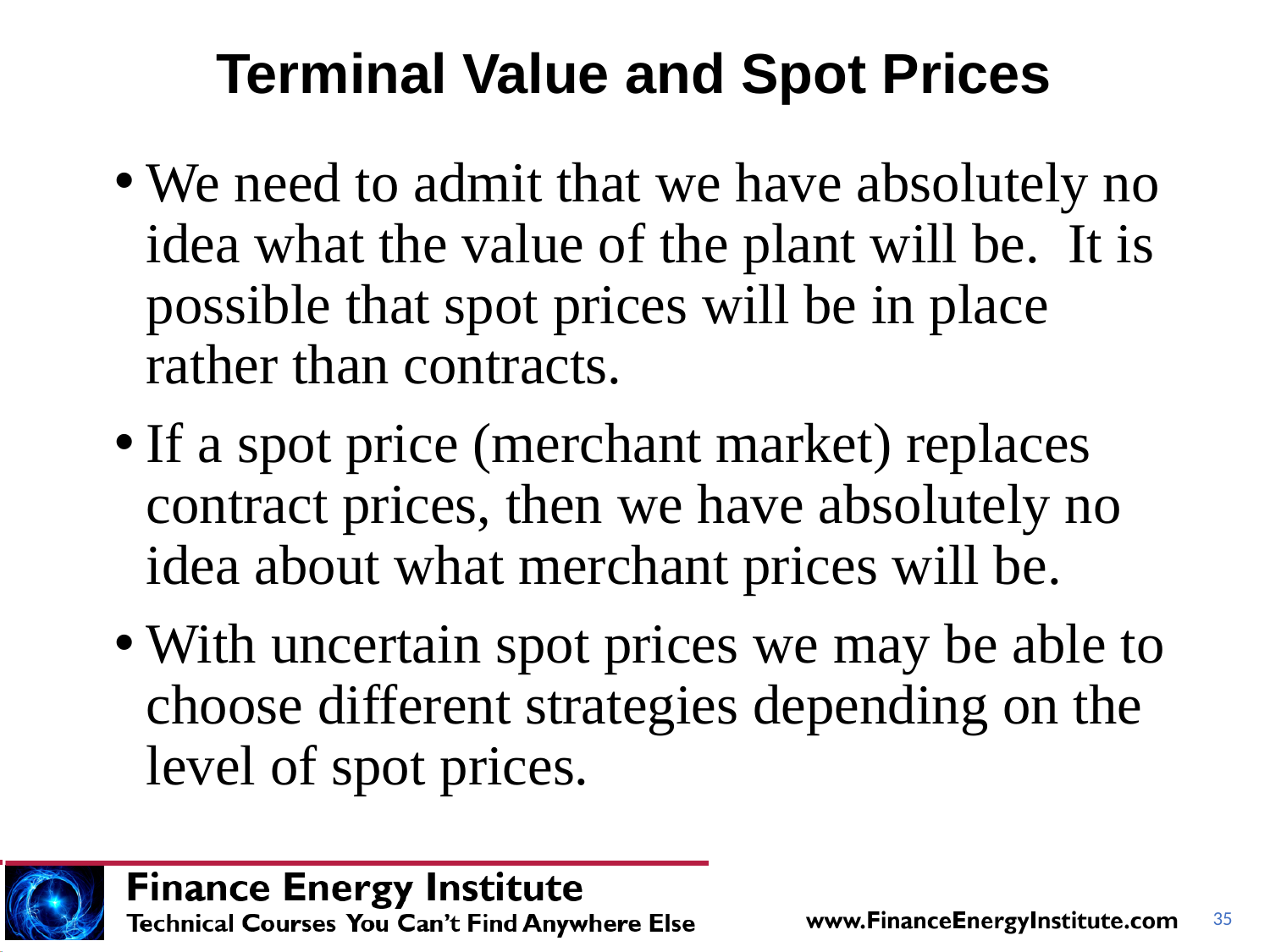

# Terminal Value and Spot Prices
We need to admit that we have absolutely no idea what the value of the plant will be.  It is possible that spot prices will be in place rather than contracts.
If a spot price (merchant market) replaces contract prices, then we have absolutely no idea about what merchant prices will be.
With uncertain spot prices we may be able to choose different strategies depending on the level of spot prices.
35